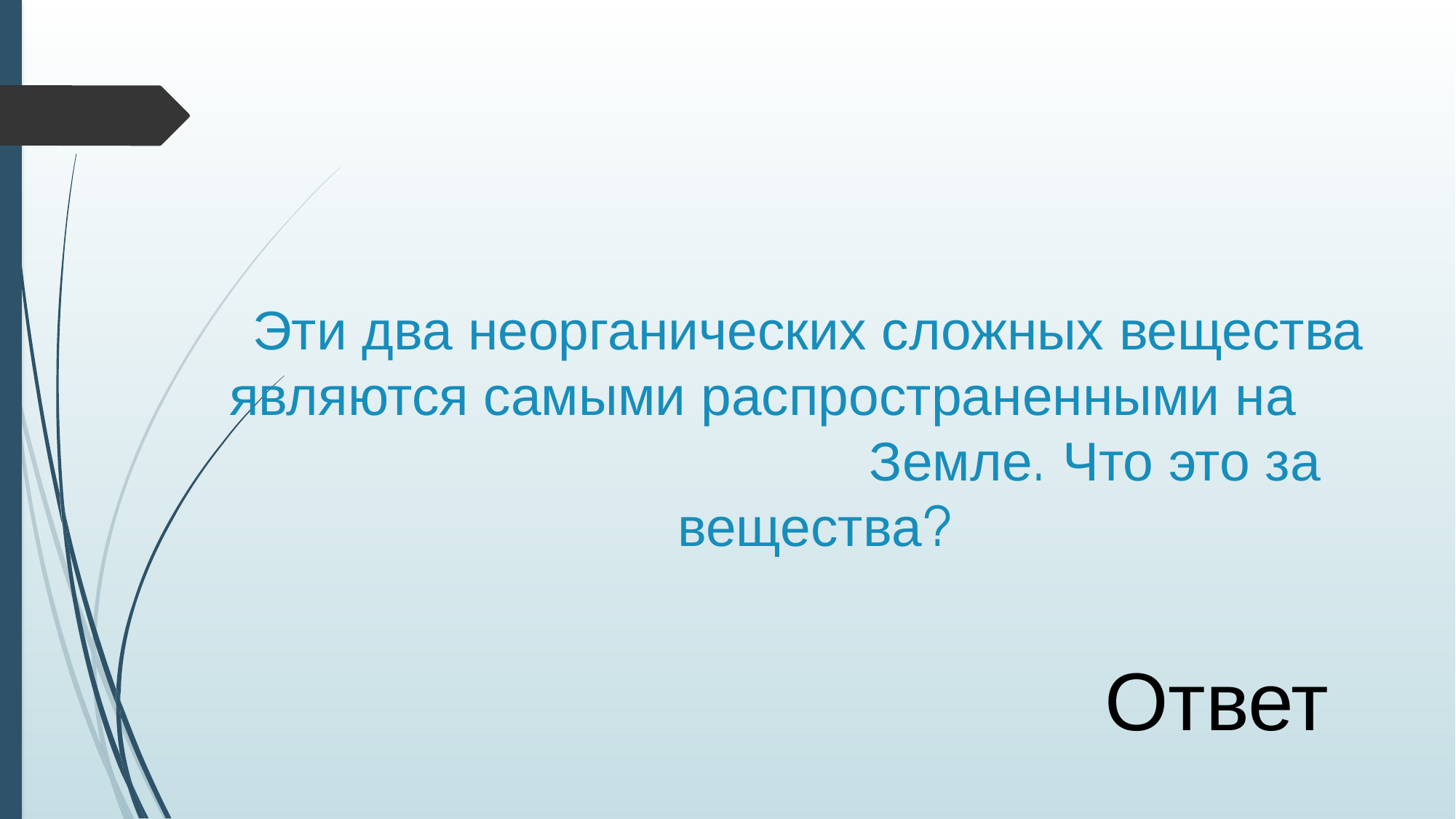

# Эти два неорганических сложных вещества  являются самыми распространенными на                                             Земле. Что это за вещества?
Ответ